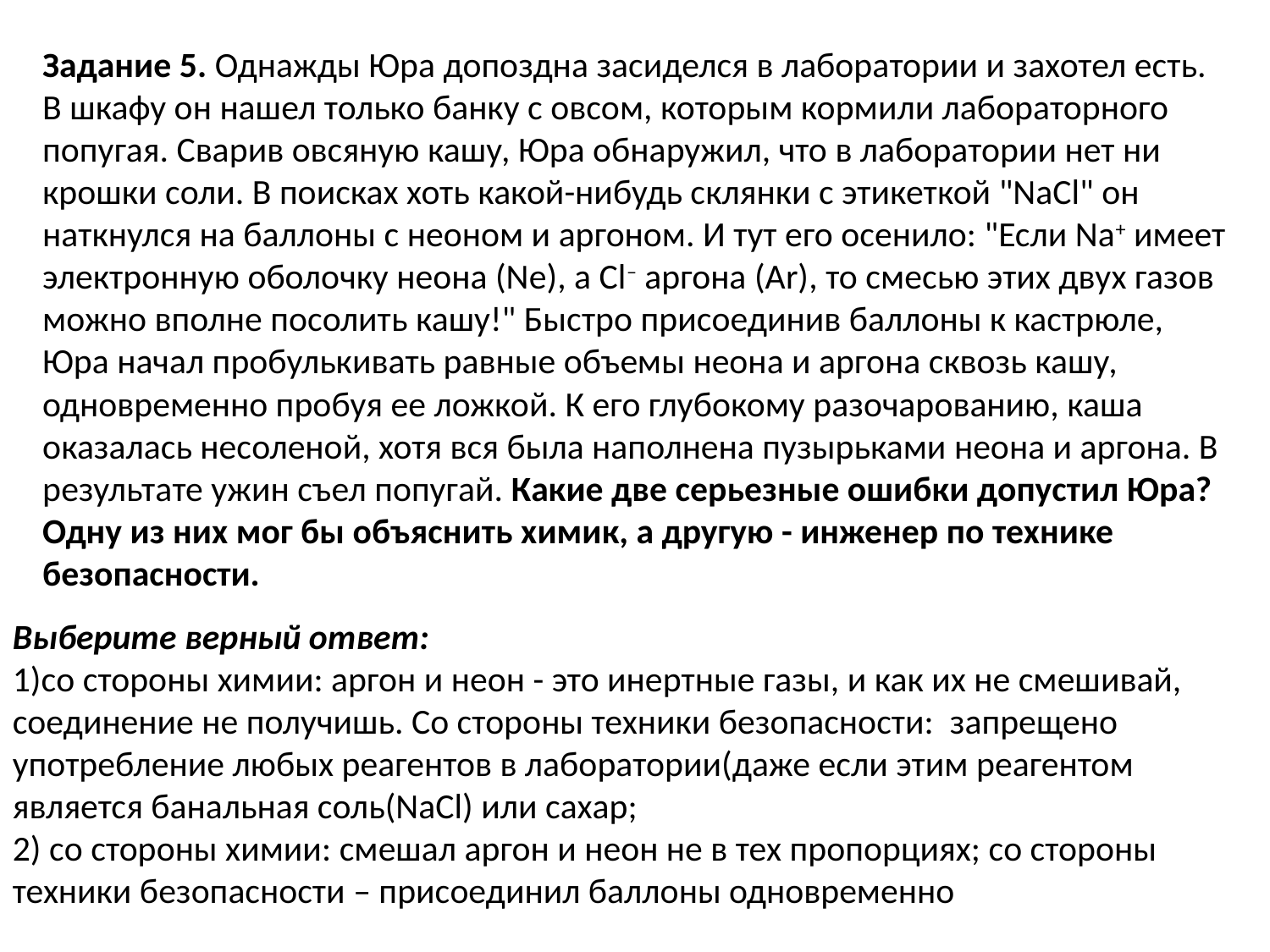

Задание 5. Однажды Юра допоздна засиделся в лаборатории и захотел есть. В шкафу он нашел только банку с овсом, которым кормили лабораторного попугая. Сварив овсяную кашу, Юра обнаружил, что в лаборатории нет ни крошки соли. В поисках хоть какой-нибудь склянки с этикеткой "NaCl" он наткнулся на баллоны с неоном и аргоном. И тут его осенило: "Если Na+ имеет электронную оболочку неона (Ne), а Cl– аргона (Ar), то смесью этих двух газов можно вполне посолить кашу!" Быстро присоединив баллоны к кастрюле, Юра начал пробулькивать равные объемы неона и аргона сквозь кашу, одновременно пробуя ее ложкой. К его глубокому разочарованию, каша оказалась несоленой, хотя вся была наполнена пузырьками неона и аргона. В результате ужин съел попугай. Какие две серьезные ошибки допустил Юра? Одну из них мог бы объяснить химик, а другую - инженер по технике безопасности.
Выберите верный ответ:
1)со стороны химии: аргон и неон - это инертные газы, и как их не смешивай, соединение не получишь. Со стороны техники безопасности:  запрещено употребление любых реагентов в лаборатории(даже если этим реагентом является банальная соль(NaCl) или сахар;
2) со стороны химии: смешал аргон и неон не в тех пропорциях; со стороны техники безопасности – присоединил баллоны одновременно